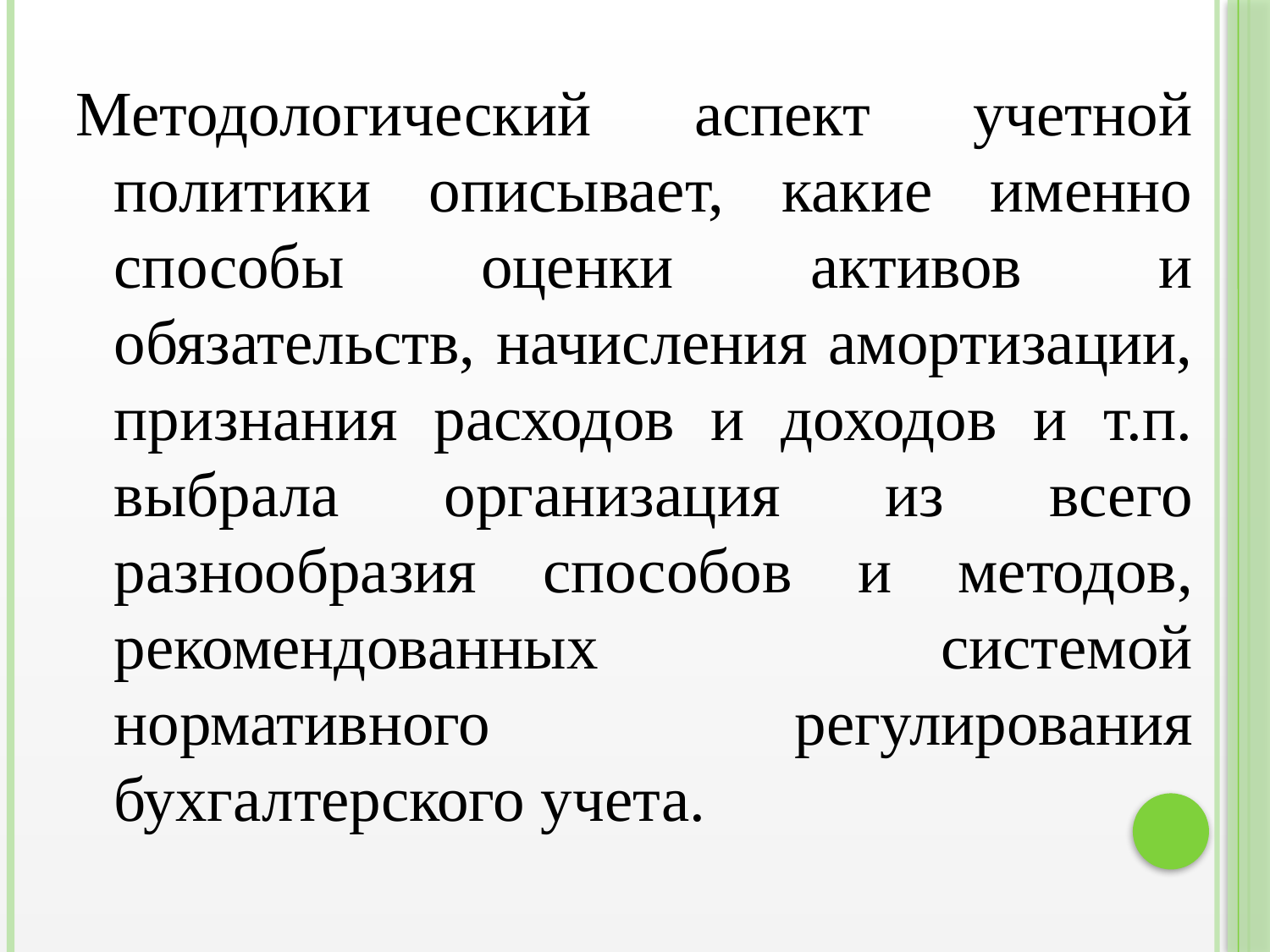

Методологический аспект учетной политики описывает, какие именно способы оценки активов и обязательств, начисления амортизации, признания расходов и доходов и т.п. выбрала организация из всего разнообразия способов и методов, рекомендованных системой нормативного регулирования бухгалтерского учета.